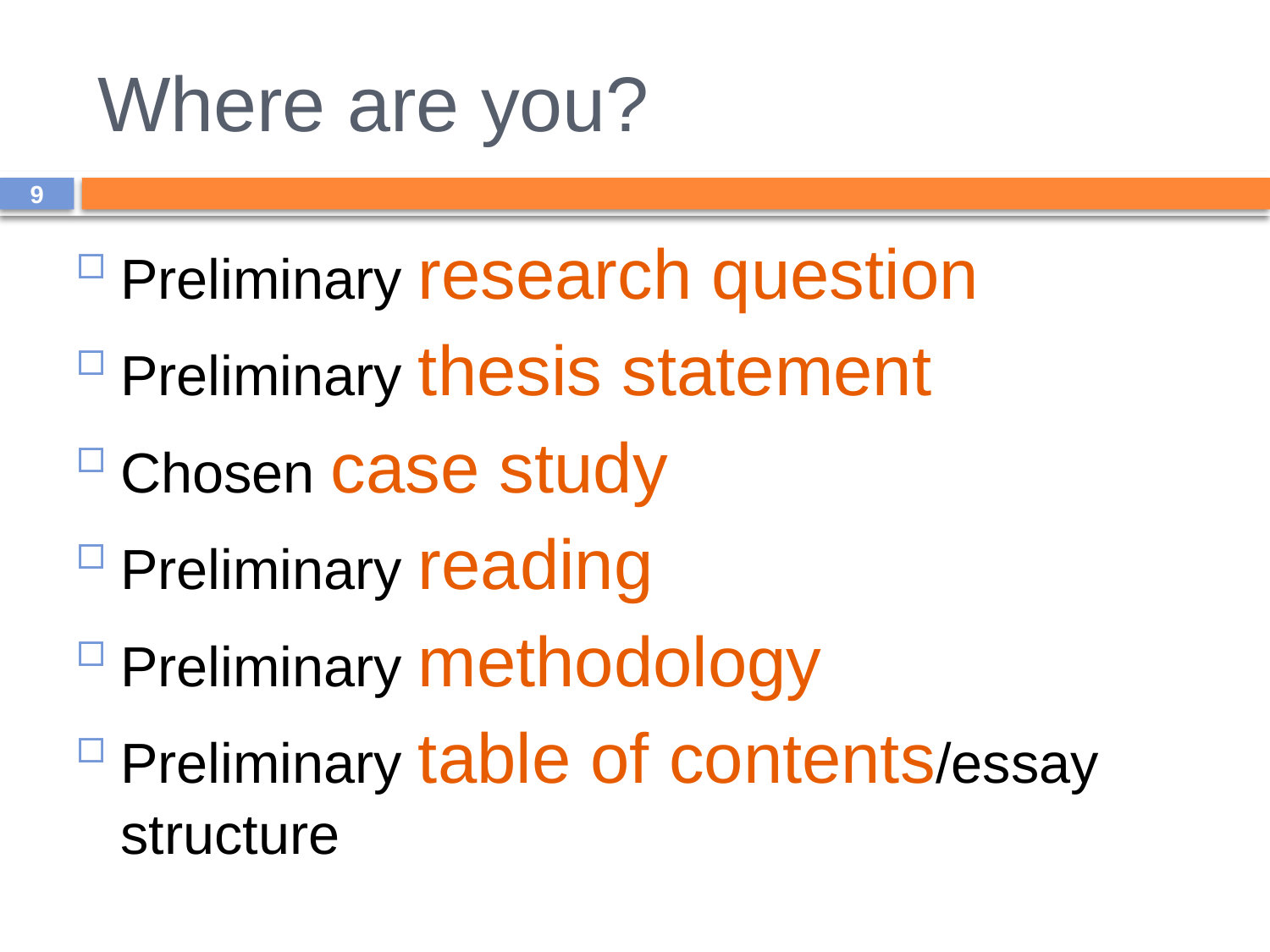

# Where are you?
9
Preliminary research question
Preliminary thesis statement
Chosen case study
Preliminary reading
Preliminary methodology
Preliminary table of contents/essay structure